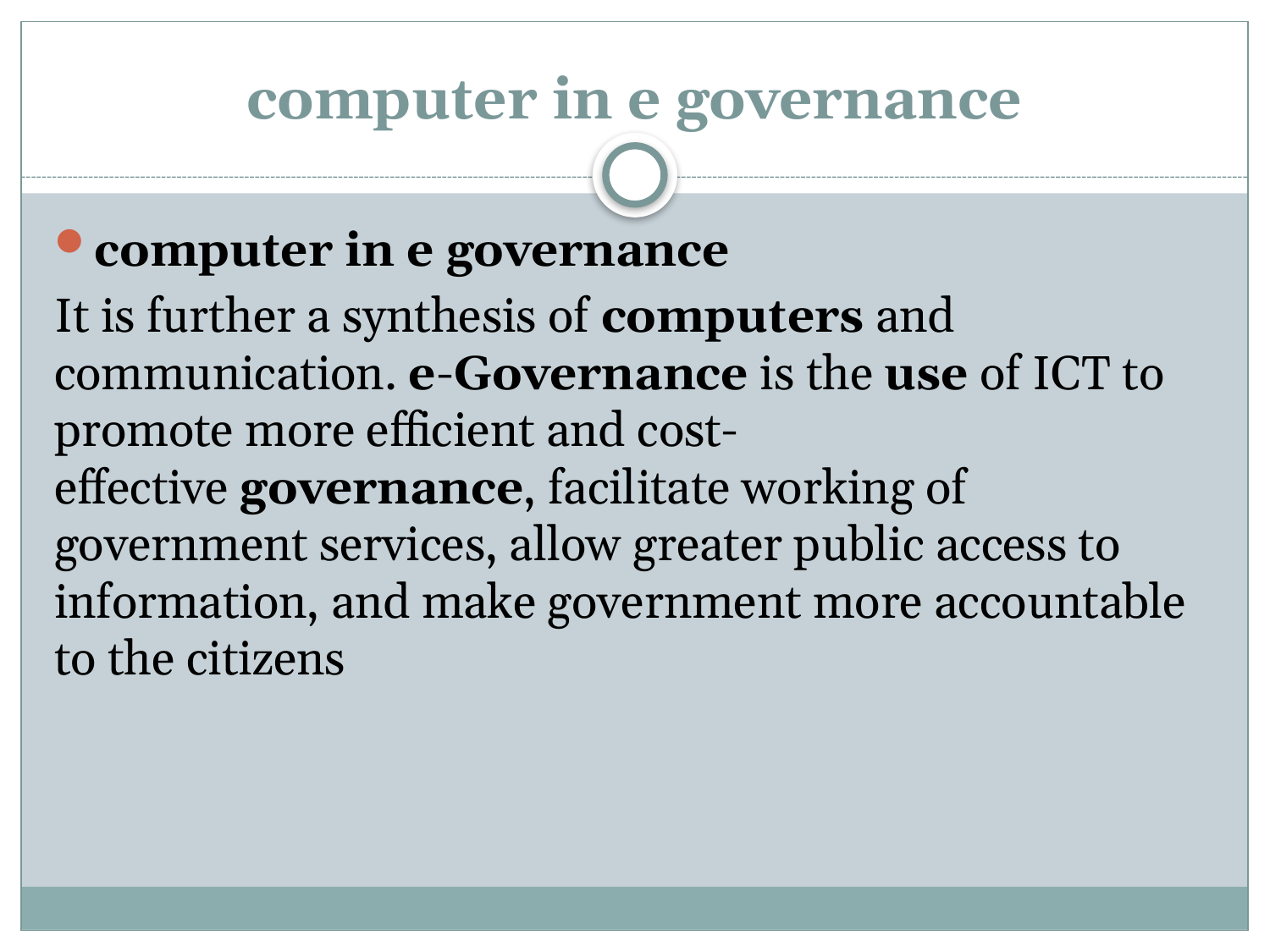

# computer in e governance
computer in e governance
It is further a synthesis of computers and communication. e-Governance is the use of ICT to promote more efficient and cost-effective governance, facilitate working of government services, allow greater public access to information, and make government more accountable to the citizens